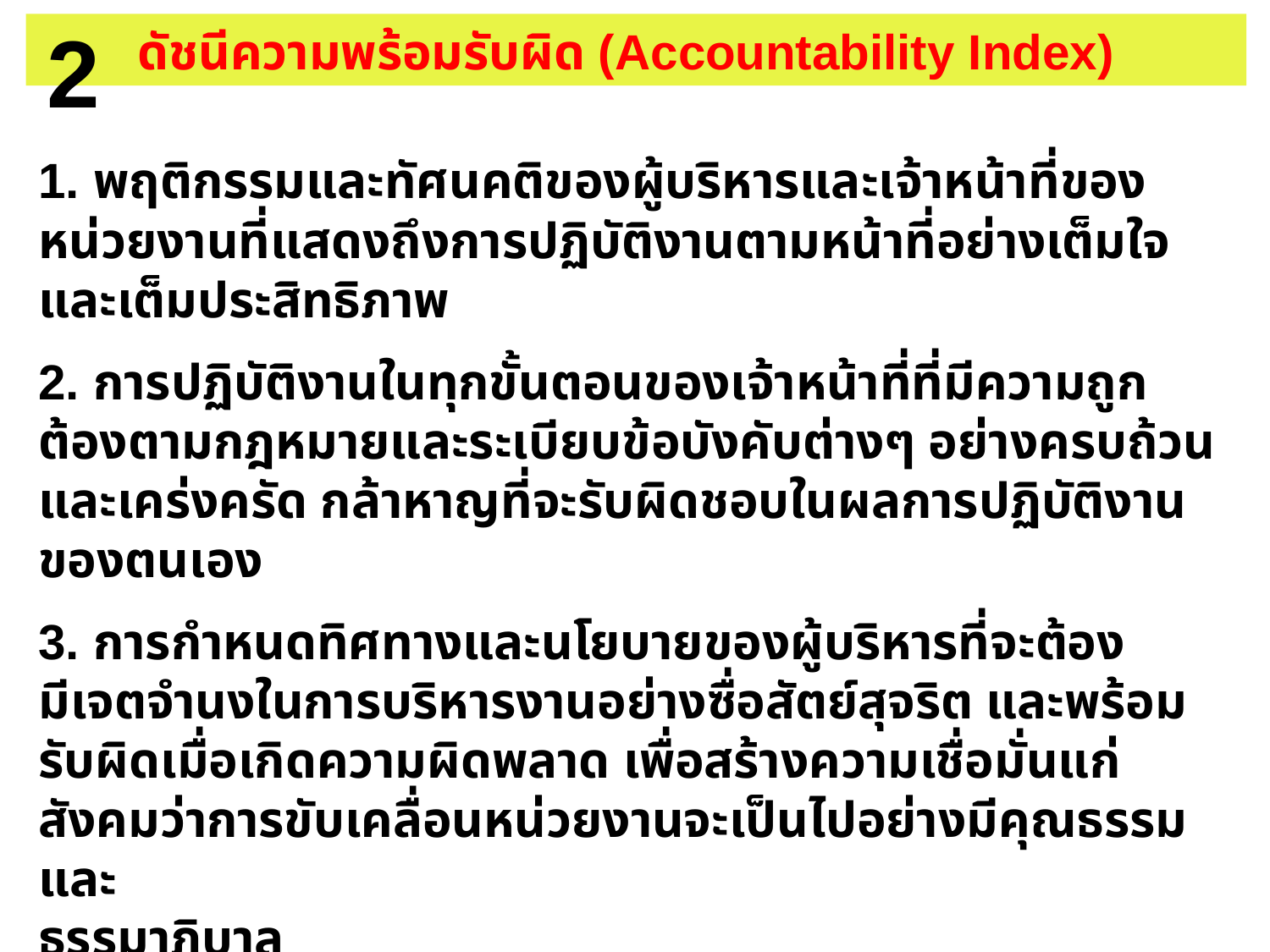

2
         ดัชนีความพร้อมรับผิด (Accountability Index)
1. พฤติกรรมและทัศนคติของผู้บริหารและเจ้าหน้าที่ของหน่วยงานที่แสดงถึงการปฏิบัติงานตามหน้าที่อย่างเต็มใจและเต็มประสิทธิภาพ

2. การปฏิบัติงานในทุกขั้นตอนของเจ้าหน้าที่ที่มีความถูกต้องตามกฎหมายและระเบียบข้อบังคับต่างๆ อย่างครบถ้วนและเคร่งครัด กล้าหาญที่จะรับผิดชอบในผลการปฏิบัติงานของตนเอง

3. การกำหนดทิศทางและนโยบายของผู้บริหารที่จะต้อง
มีเจตจำนงในการบริหารงานอย่างซื่อสัตย์สุจริต และพร้อม
รับผิดเมื่อเกิดความผิดพลาด เพื่อสร้างความเชื่อมั่นแก่สังคมว่าการขับเคลื่อนหน่วยงานจะเป็นไปอย่างมีคุณธรรมและ
ธรรมาภิบาล